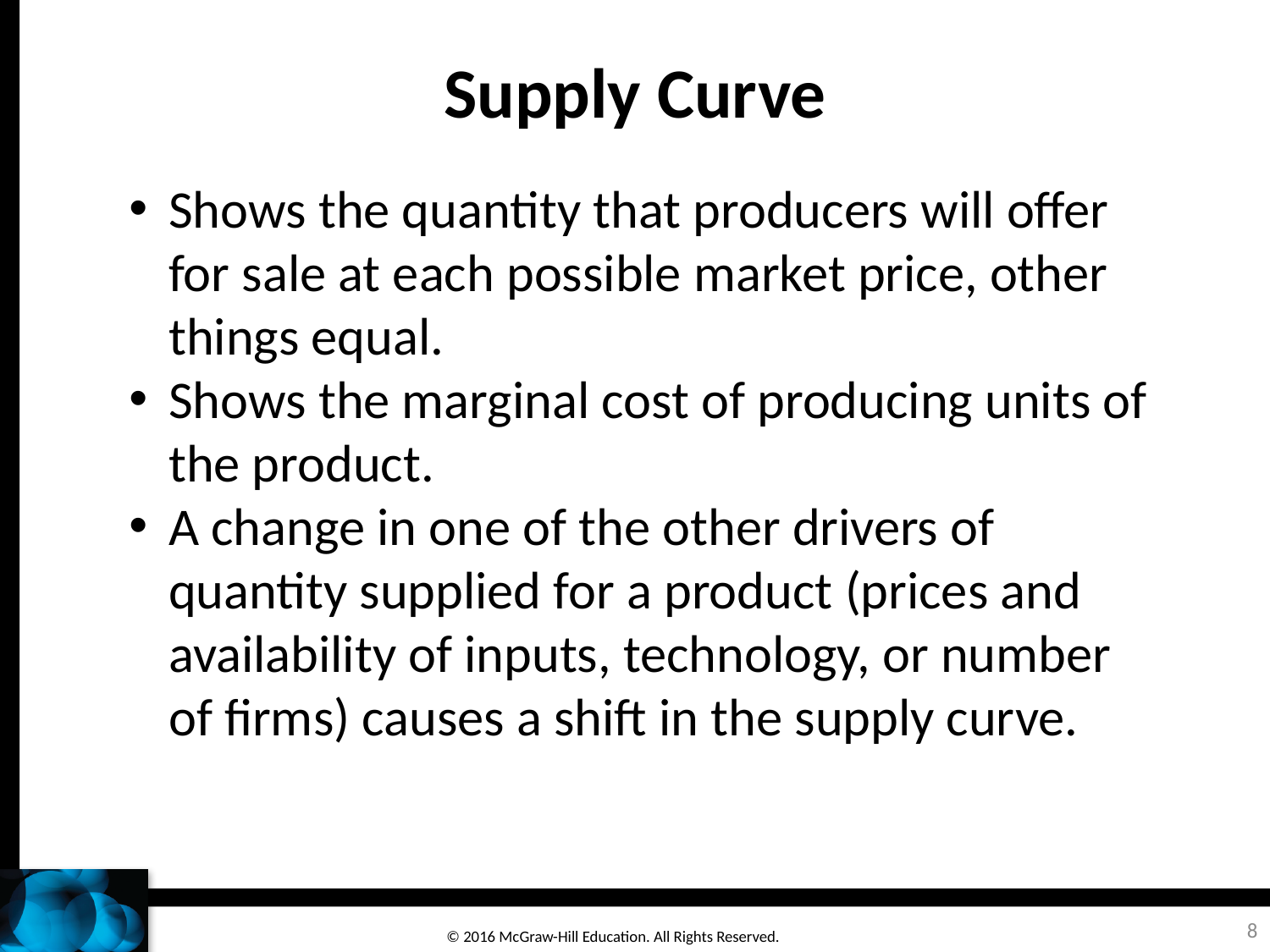

# Supply Curve

Shows the quantity that producers will offer for sale at each possible market price, other things equal.
Shows the marginal cost of producing units of the product.
A change in one of the other drivers of quantity supplied for a product (prices and availability of inputs, technology, or number of firms) causes a shift in the supply curve.

8
© 2016 McGraw-Hill Education. All Rights Reserved.